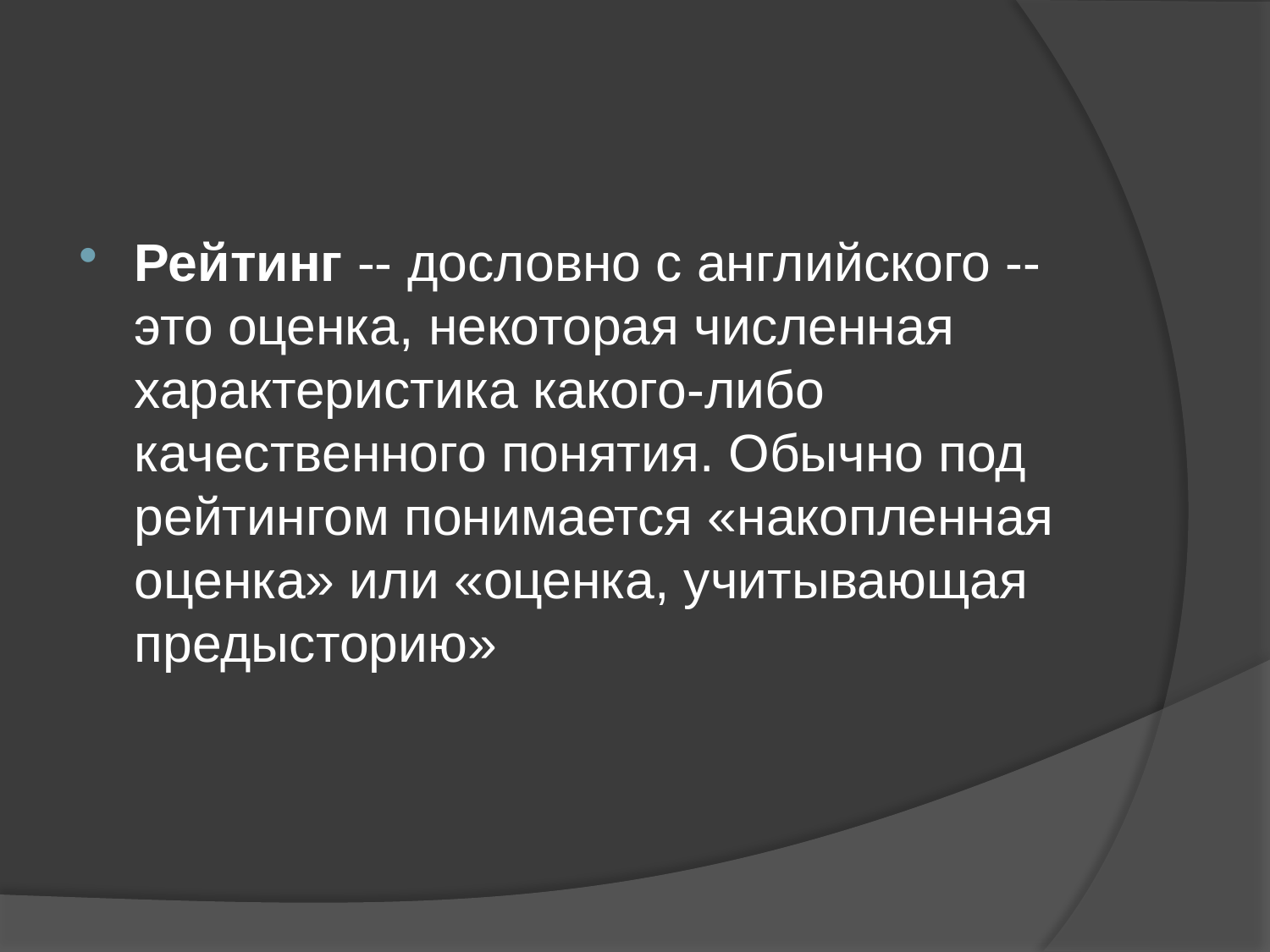

#
Рейтинг -- дословно с английского -- это оценка, некоторая численная характеристика какого-либо качественного понятия. Обычно под рейтингом понимается «накопленная оценка» или «оценка, учитывающая предысторию»